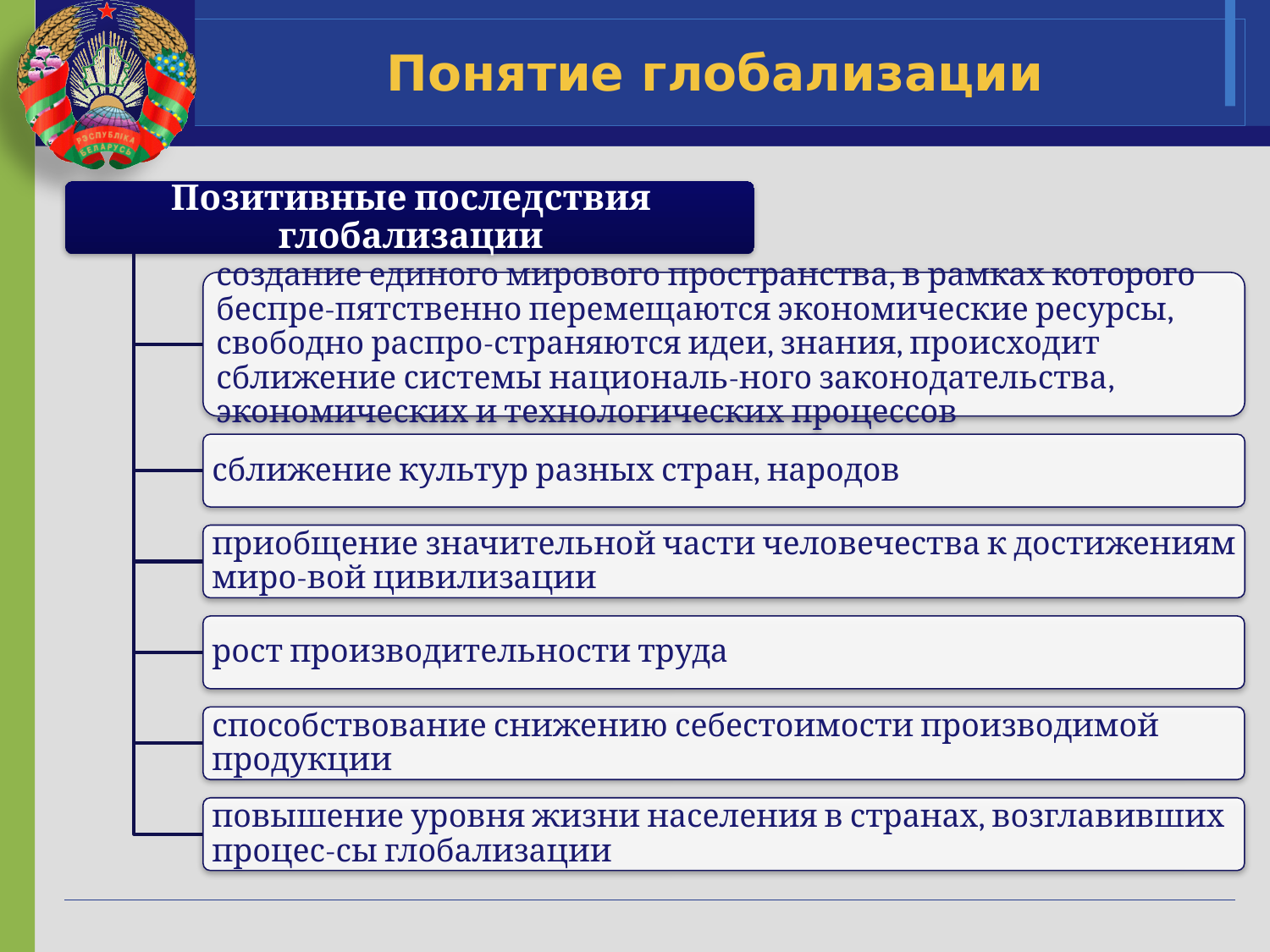

# Понятие глобализации
Позитивные последствия глобализации
создание единого мирового пространства, в рамках которого беспре-пятственно перемещаются экономические ресурсы, свободно распро-страняются идеи, знания, происходит сближение системы националь-ного законодательства, экономических и технологических процессов
сближение культур разных стран, народов
приобщение значительной части человечества к достижениям миро-вой цивилизации
рост производительности труда
способствование снижению себестоимости производимой продукции
повышение уровня жизни населения в странах, возглавивших процес-сы глобализации